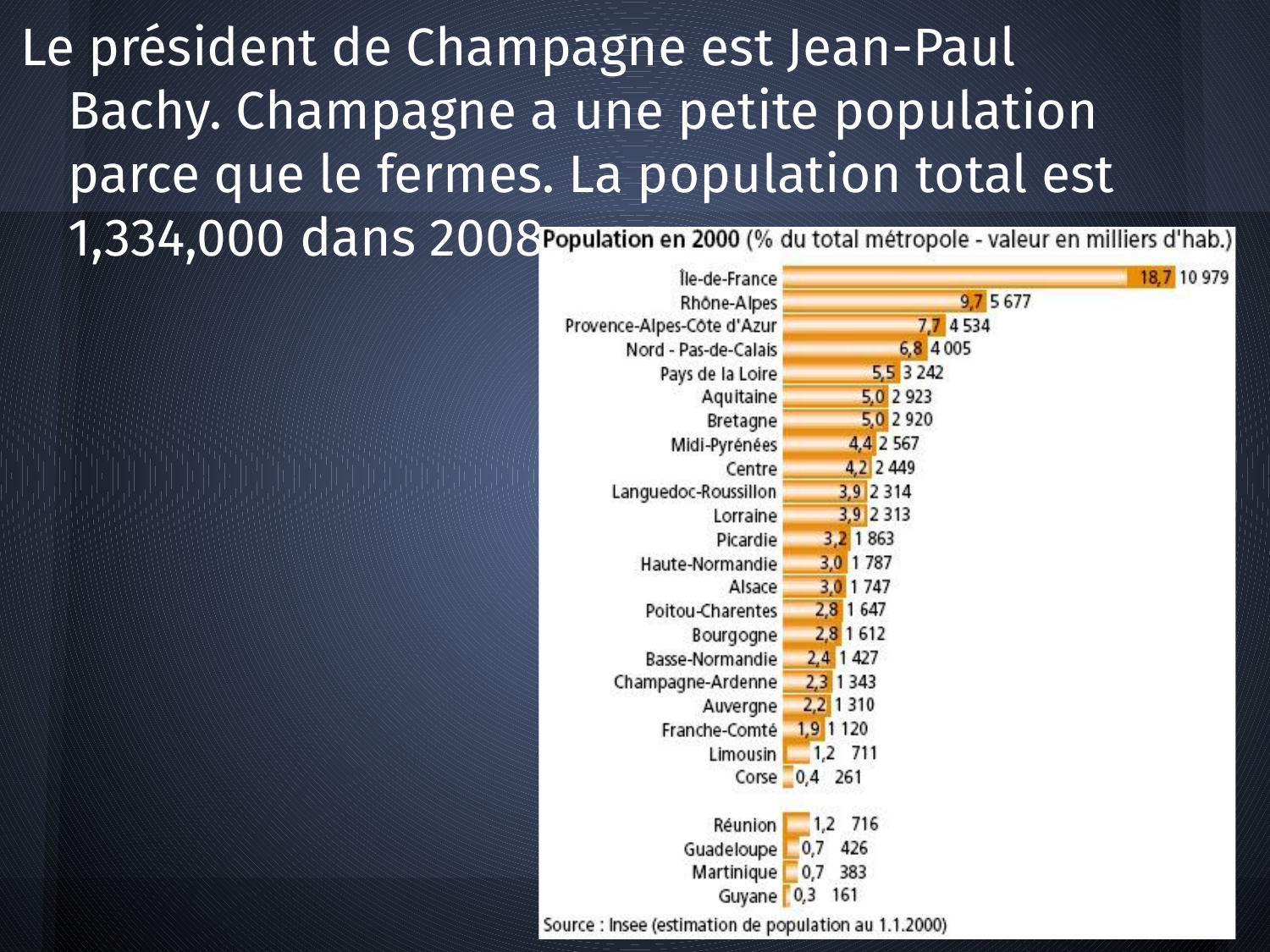

Le président de Champagne est Jean-Paul Bachy. Champagne a une petite population parce que le fermes. La population total est 1,334,000 dans 2008.